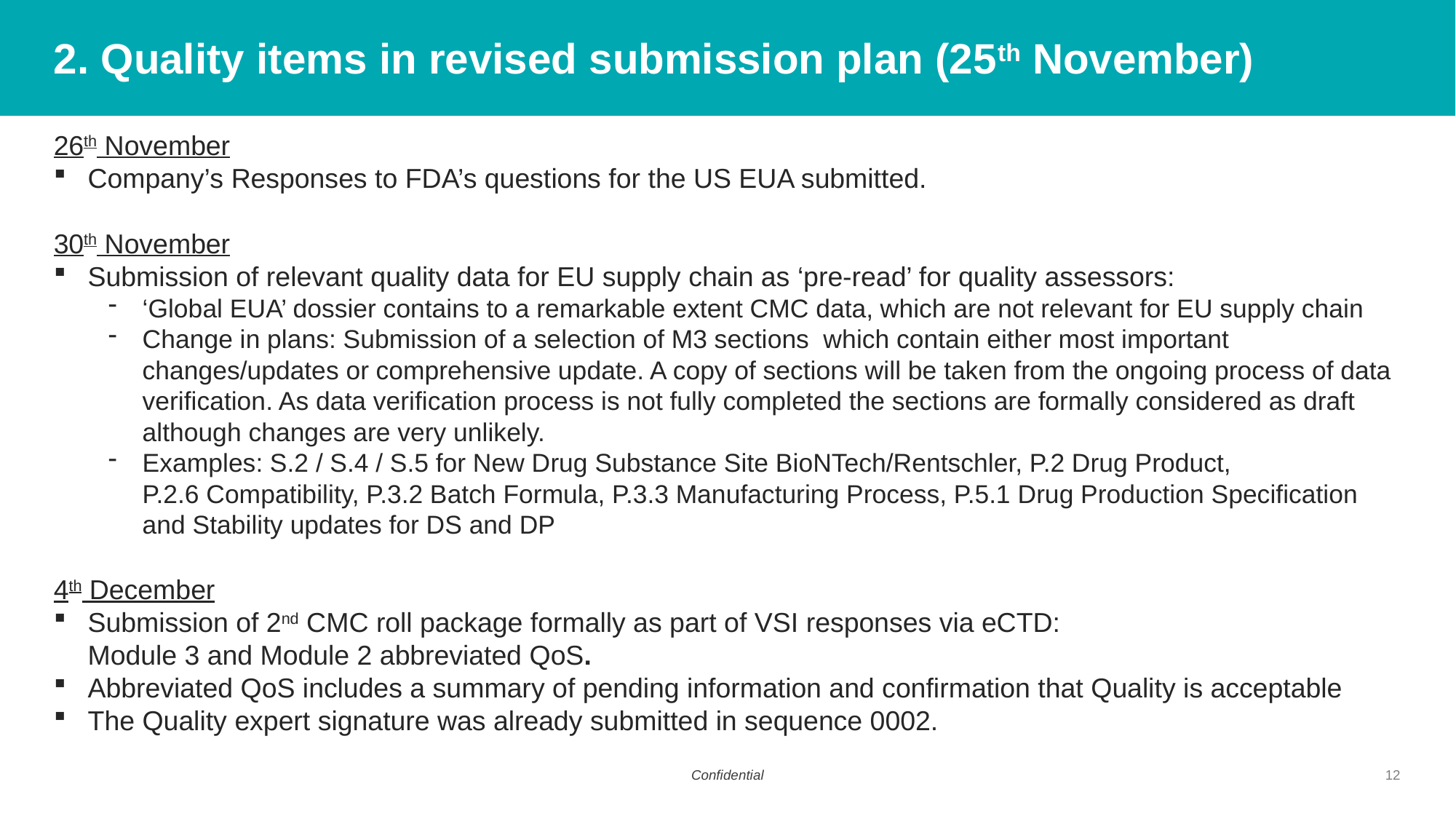

# 2. Quality items in revised submission plan (25th November)
26th November
Company’s Responses to FDA’s questions for the US EUA submitted.

30th November
Submission of relevant quality data for EU supply chain as ‘pre-read’ for quality assessors:
‘Global EUA’ dossier contains to a remarkable extent CMC data, which are not relevant for EU supply chain
Change in plans: Submission of a selection of M3 sections  which contain either most important changes/updates or comprehensive update. A copy of sections will be taken from the ongoing process of data verification. As data verification process is not fully completed the sections are formally considered as draft although changes are very unlikely.
Examples: S.2 / S.4 / S.5 for New Drug Substance Site BioNTech/Rentschler, P.2 Drug Product,
P.2.6 Compatibility, P.3.2 Batch Formula, P.3.3 Manufacturing Process, P.5.1 Drug Production Specification and Stability updates for DS and DP

4th December
Submission of 2nd CMC roll package formally as part of VSI responses via eCTD:
Module 3 and Module 2 abbreviated QoS.
Abbreviated QoS includes a summary of pending information and confirmation that Quality is acceptable
The Quality expert signature was already submitted in sequence 0002.